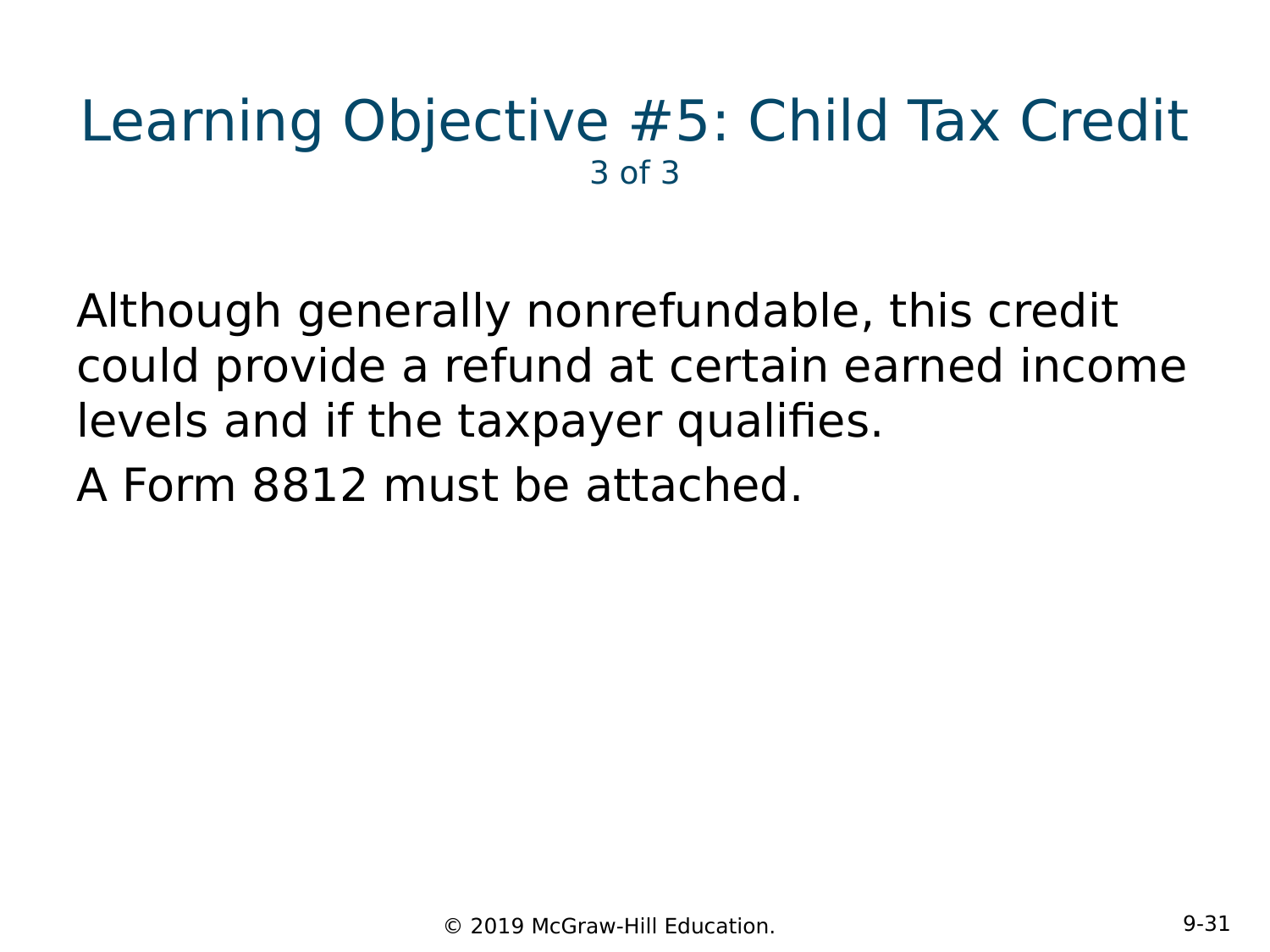

# Learning Objective #5: Child Tax Credit 3 of 3
Although generally nonrefundable, this credit could provide a refund at certain earned income levels and if the taxpayer qualifies.
A Form 8812 must be attached.